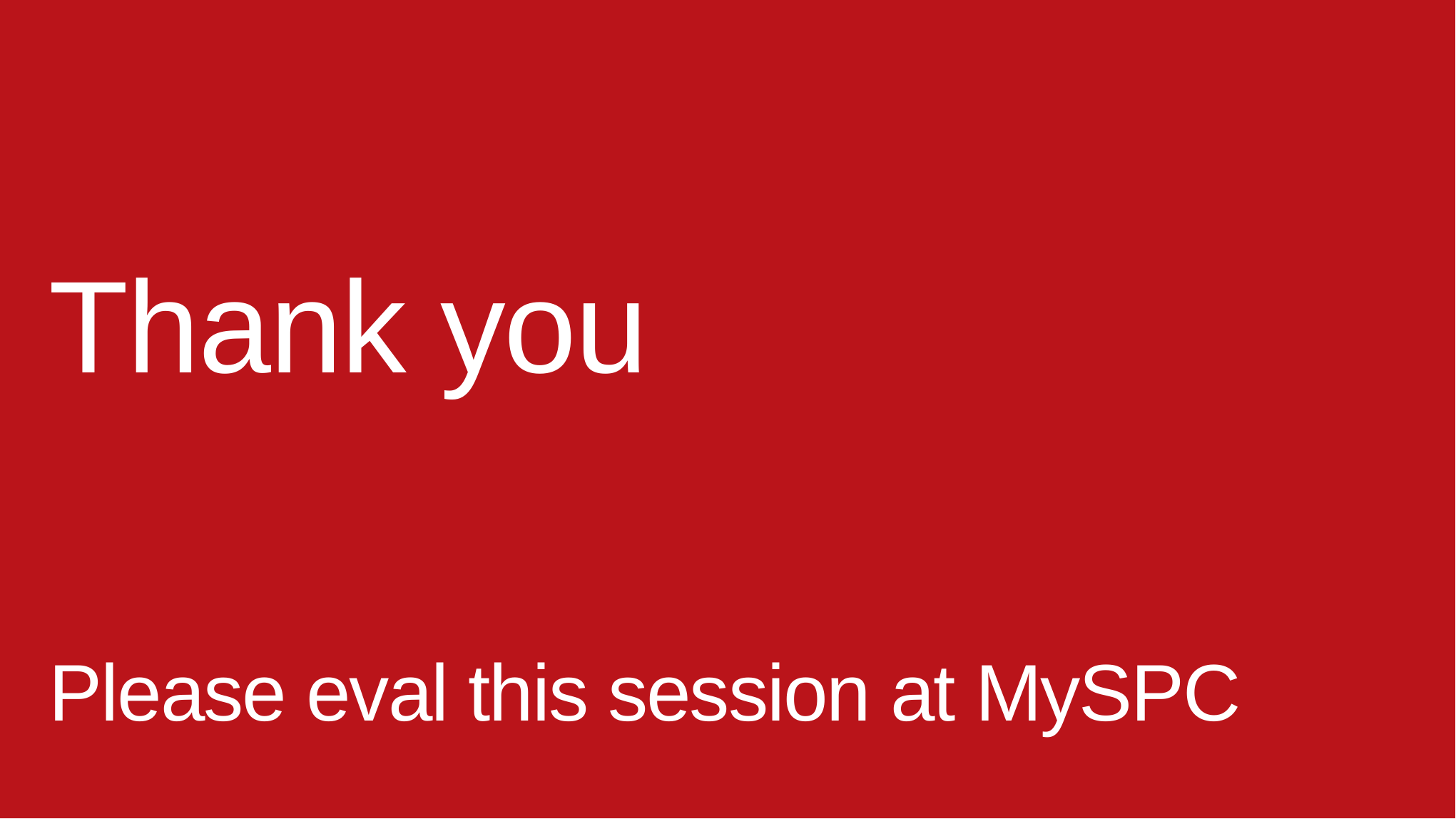

# Thank you
Please eval this session at MySPC